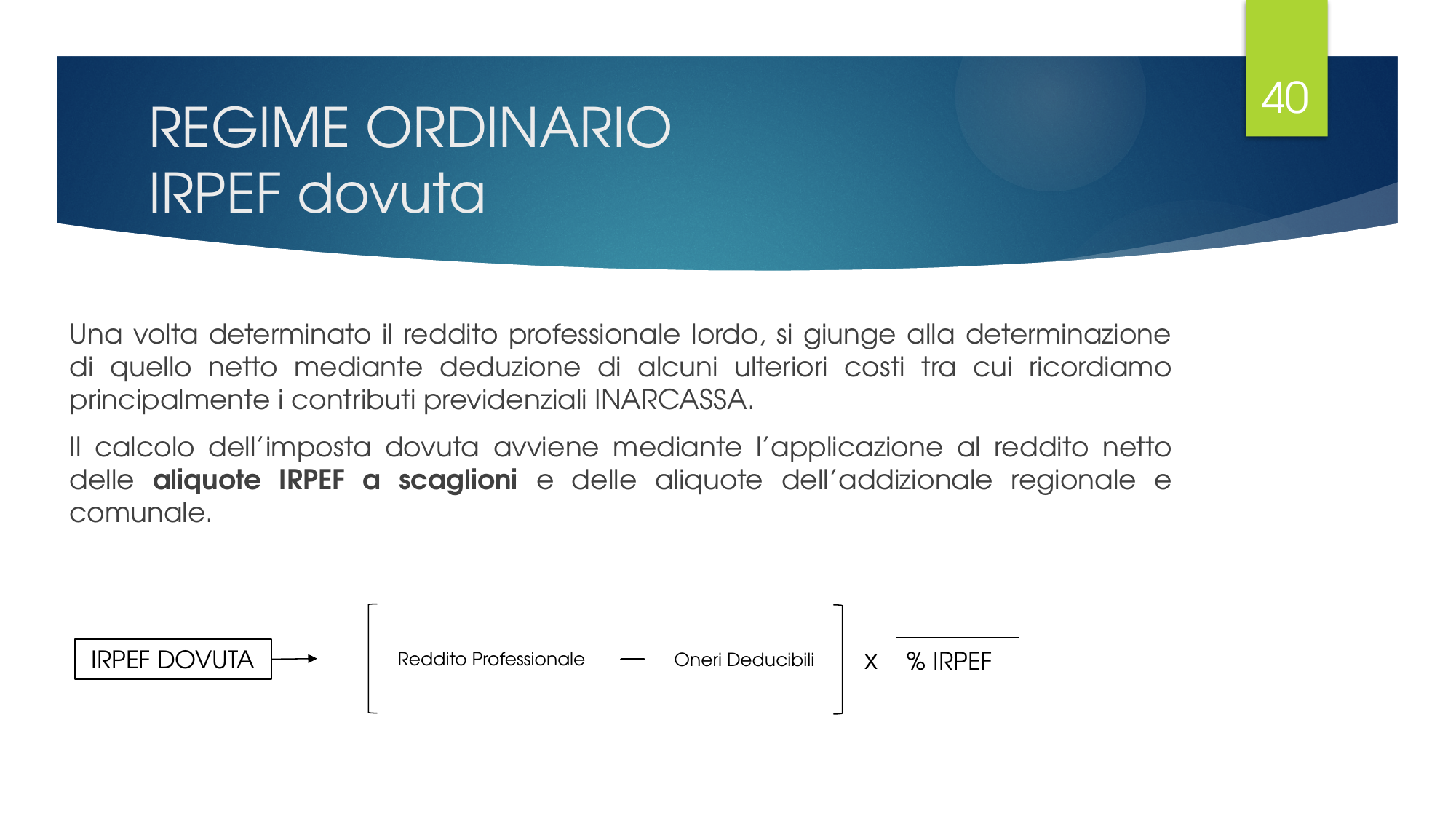

40
# REGIME ORDINARIO IRPEF dovuta
Una volta determinato il reddito professionale lordo, si giunge alla determinazione di quello netto mediante deduzione di alcuni ulteriori costi tra cui ricordiamo principalmente i contributi previdenziali INARCASSA.
Il calcolo dell’imposta dovuta avviene mediante l’applicazione al reddito netto delle aliquote IRPEF a scaglioni e delle aliquote dell’addizionale regionale e comunale.

x
% IRPEF
IRPEF DOVUTA
Reddito Professionale
Oneri Deducibili